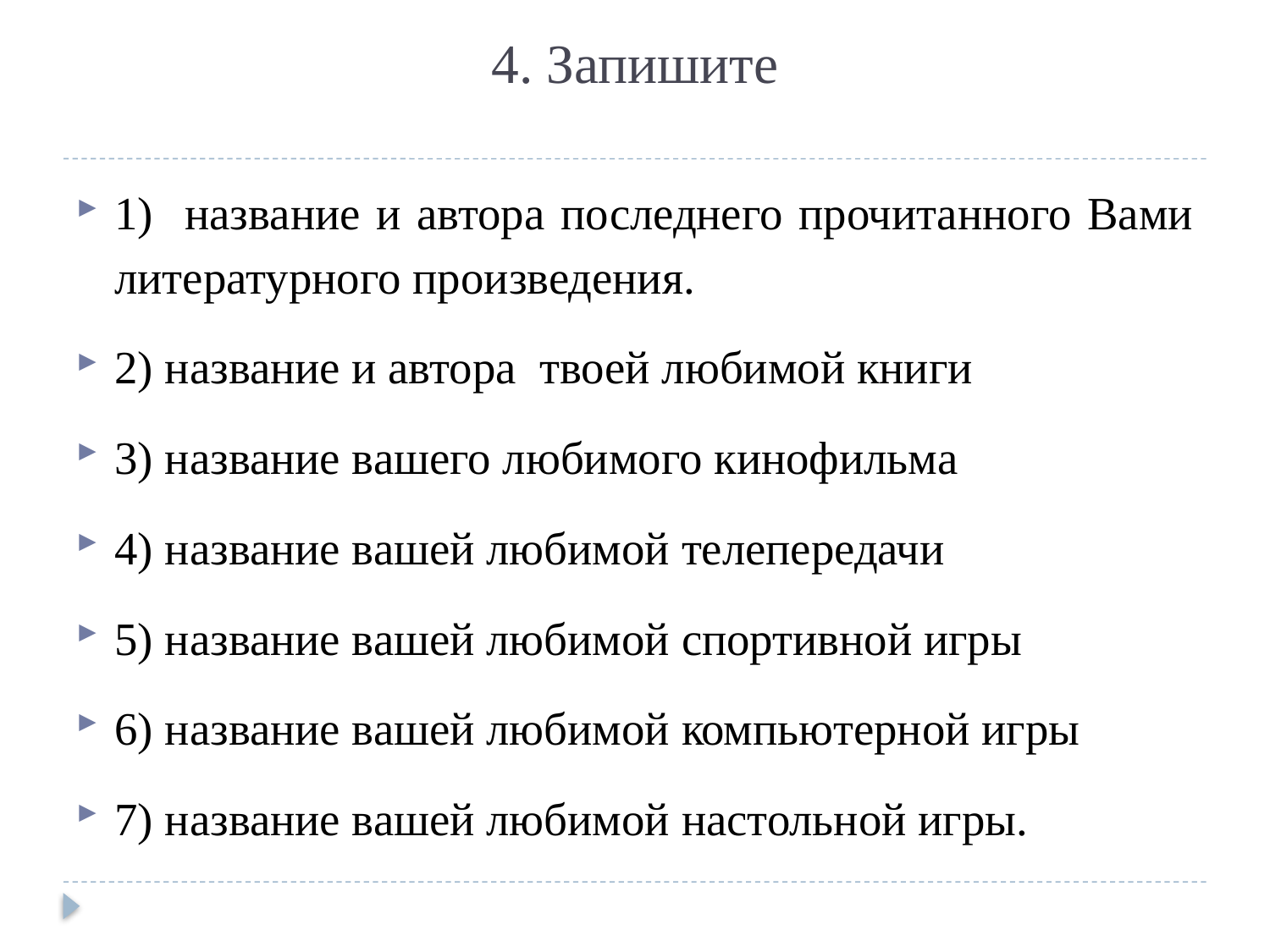

# 4. Запишите
1)  название и автора последнего прочитанного Вами литературного произведения.
2) название и автора  твоей любимой книги
3) название вашего любимого кинофильма
4) название вашей любимой телепередачи
5) название вашей любимой спортивной игры
6) название вашей любимой компьютерной игры
7) название вашей любимой настольной игры.